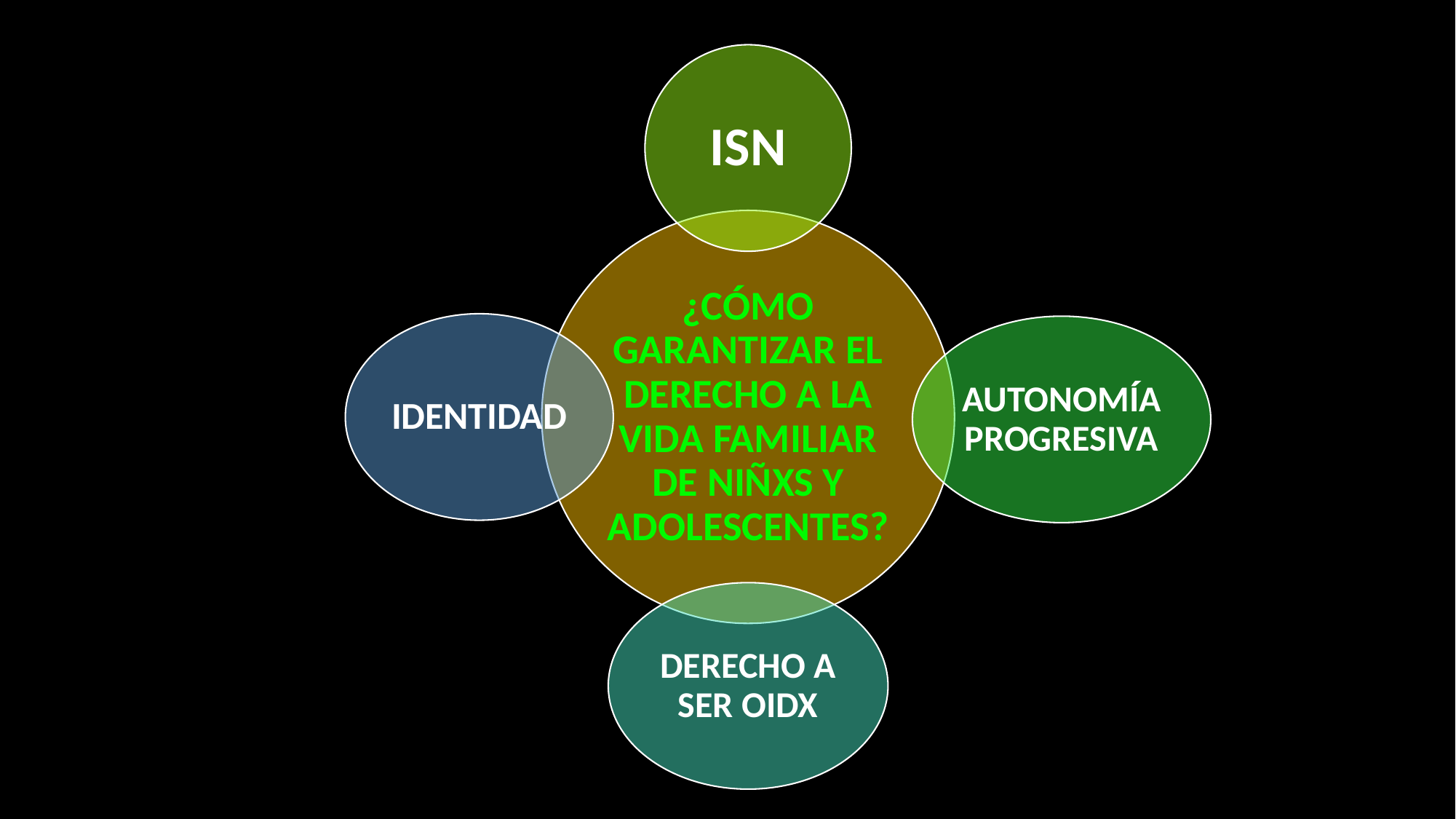

¿CÓMO GARANTIZAR EL DERECHO A LA VIDA FAMILIAR DE NIÑXS Y ADOLESCENTES?
ISN
AUTONOMÍA PROGRESIVA
DERECHO A SER OIDX
IDENTIDAD